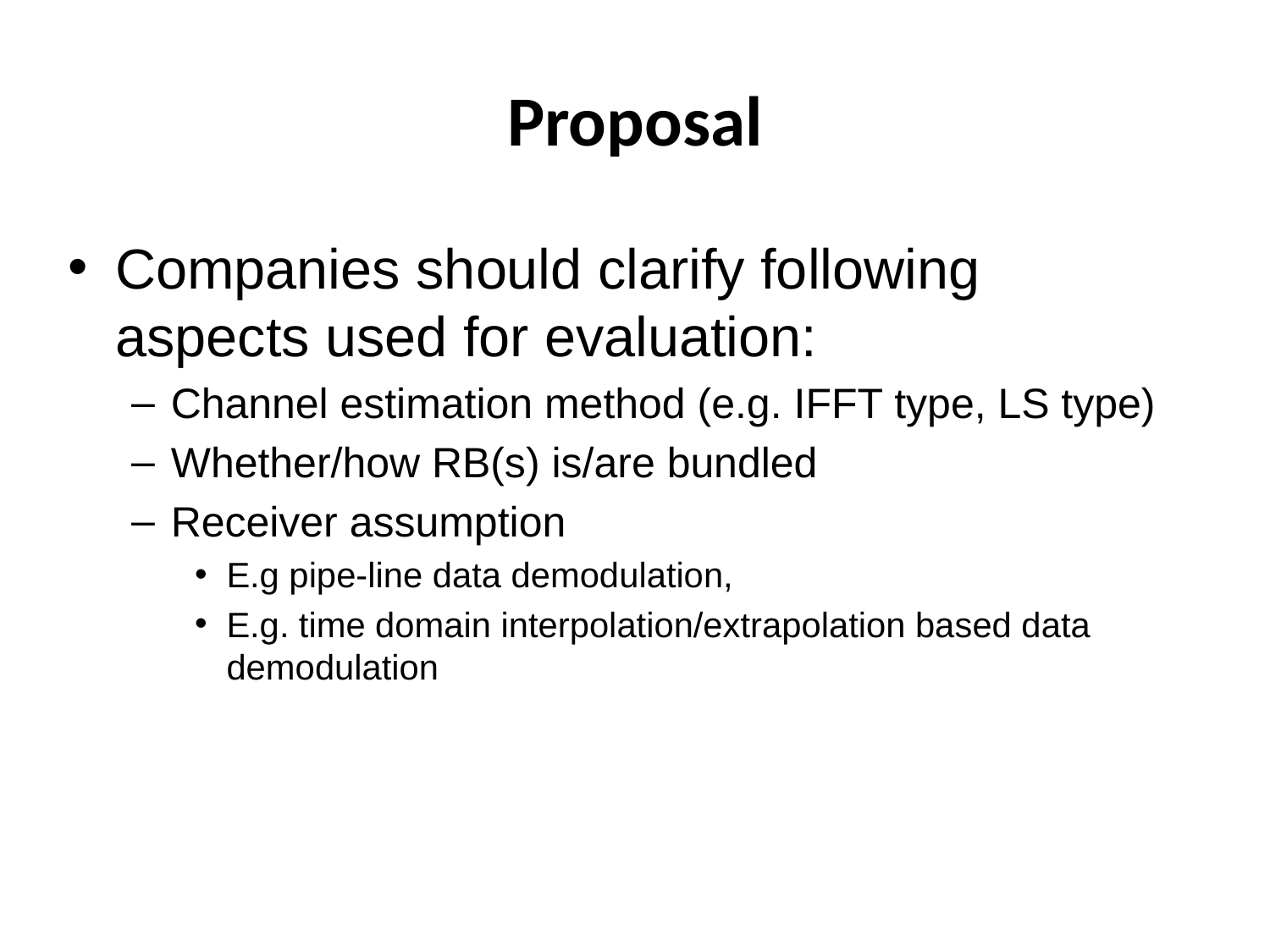

# Proposal
Companies should clarify following aspects used for evaluation:
Channel estimation method (e.g. IFFT type, LS type)
Whether/how RB(s) is/are bundled
Receiver assumption
E.g pipe-line data demodulation,
E.g. time domain interpolation/extrapolation based data demodulation